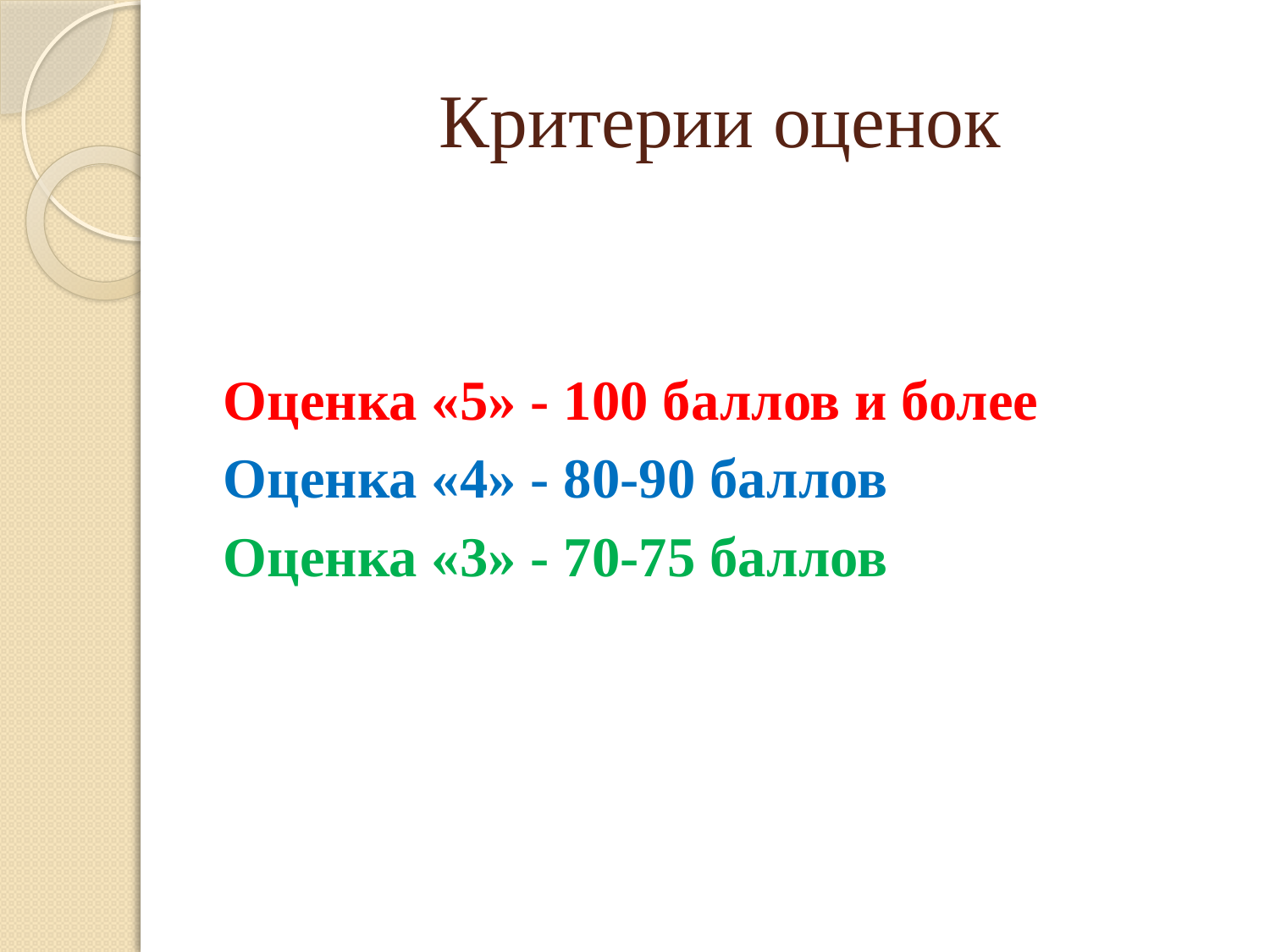

# Критерии оценок

Оценка «5» - 100 баллов и более
Оценка «4» - 80-90 баллов
Оценка «3» - 70-75 баллов